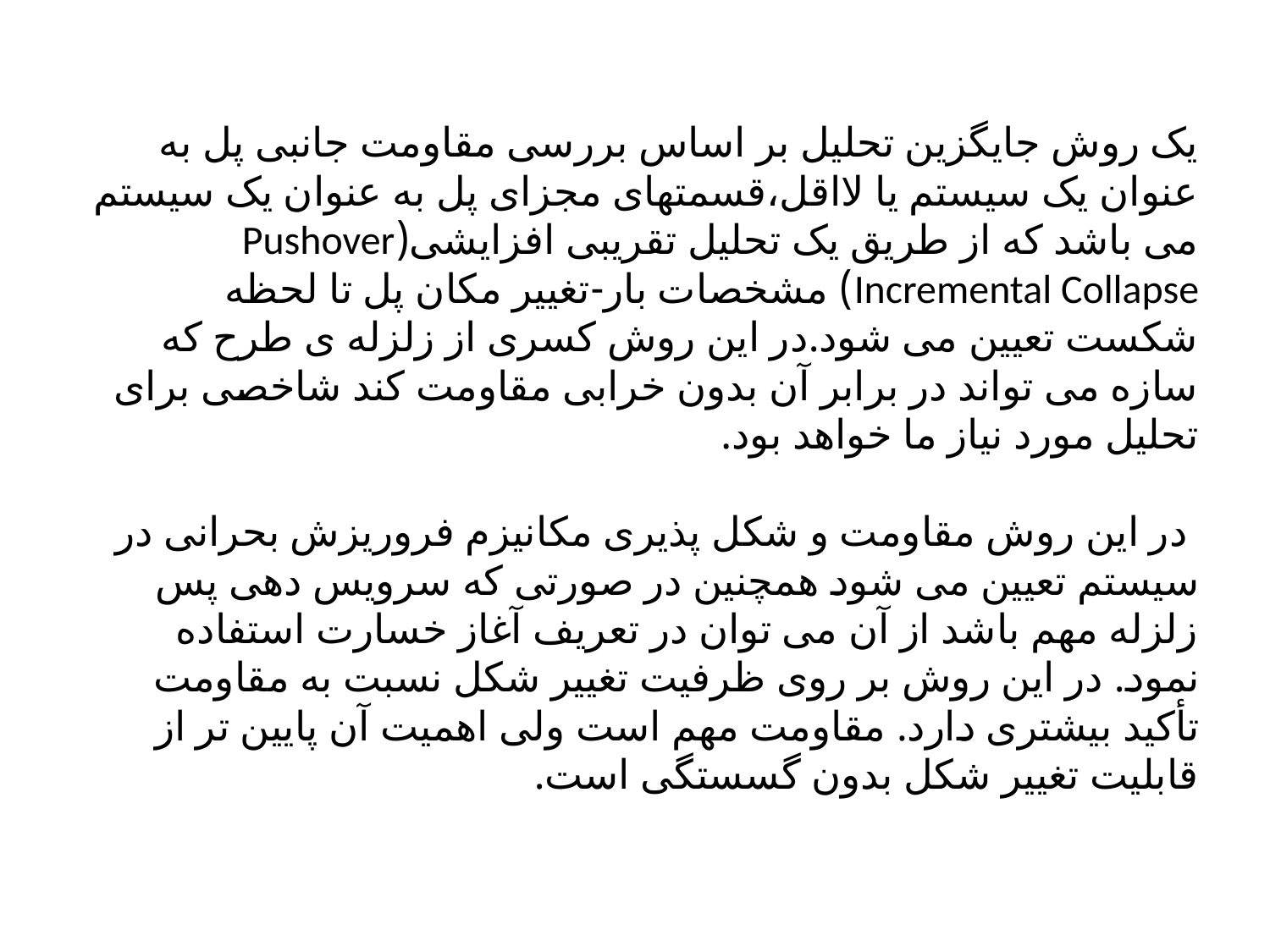

# یک روش جایگزین تحلیل بر اساس بررسی مقاومت جانبی پل به عنوان یک سیستم یا لااقل،قسمتهای مجزای پل به عنوان یک سیستم می باشد که از طریق یک تحلیل تقریبی افزایشی(Pushover Incremental Collapse) مشخصات بار-تغییر مکان پل تا لحظه شکست تعیین می شود.در این روش کسری از زلزله ی طرح که سازه می تواند در برابر آن بدون خرابی مقاومت کند شاخصی برای تحلیل مورد نیاز ما خواهد بود. در این روش مقاومت و شکل پذیری مکانیزم فروریزش بحرانی در سیستم تعیین می شود همچنین در صورتی که سرویس دهی پس زلزله مهم باشد از آن می توان در تعریف آغاز خسارت استفاده نمود. در این روش بر روی ظرفیت تغییر شکل نسبت به مقاومت تأکید بیشتری دارد. مقاومت مهم است ولی اهمیت آن پایین تر از قابلیت تغییر شکل بدون گسستگی است.